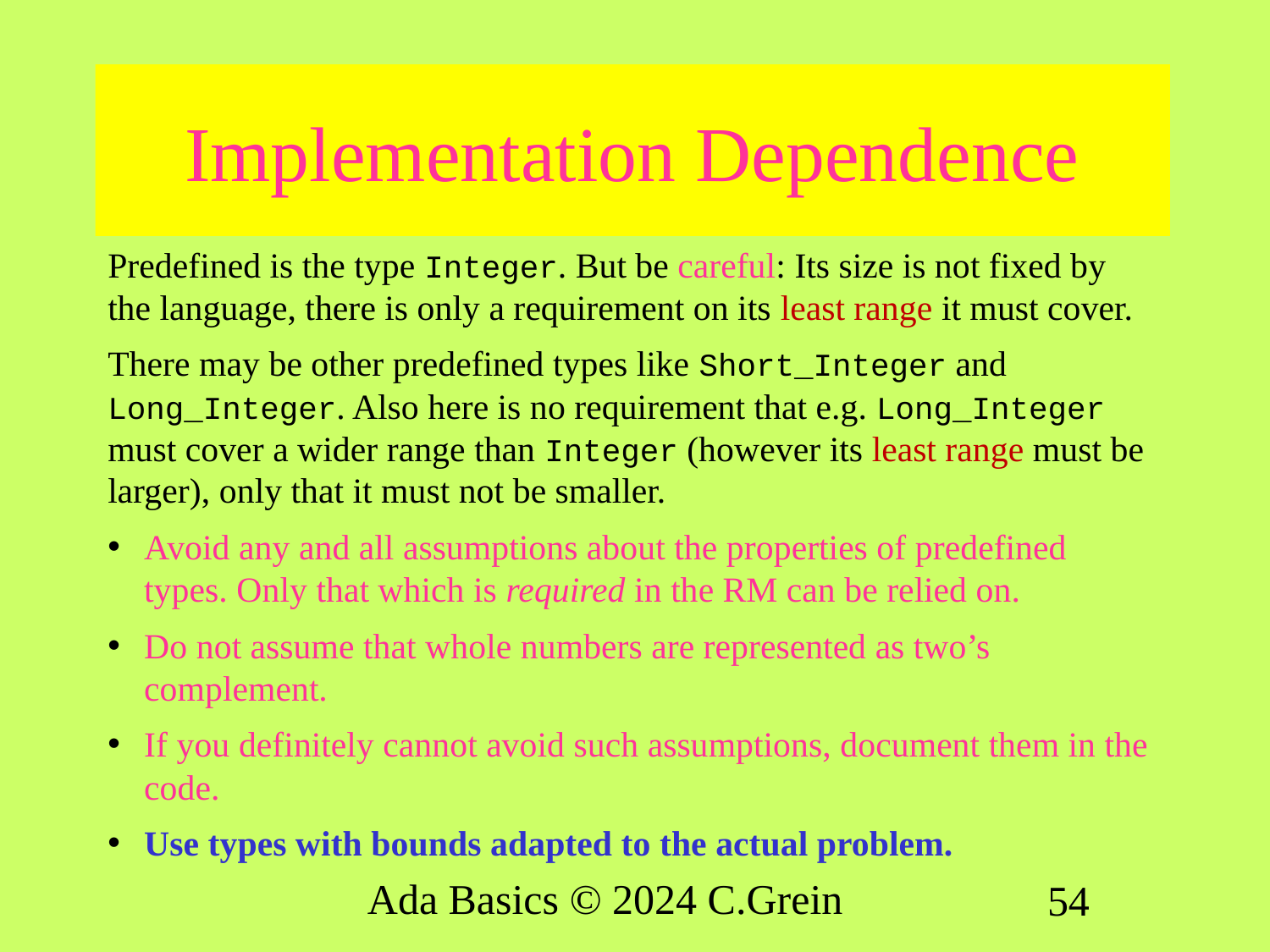

# Implementation Dependence
Predefined is the type Integer. But be careful: Its size is not fixed by the language, there is only a requirement on its least range it must cover.
There may be other predefined types like Short_Integer and Long_Integer. Also here is no requirement that e.g. Long_Integer must cover a wider range than Integer (however its least range must be larger), only that it must not be smaller.
Avoid any and all assumptions about the properties of predefined types. Only that which is required in the RM can be relied on.
Do not assume that whole numbers are represented as two’s complement.
If you definitely cannot avoid such assumptions, document them in the code.
Use types with bounds adapted to the actual problem.
Ada Basics © 2024 C.Grein
54